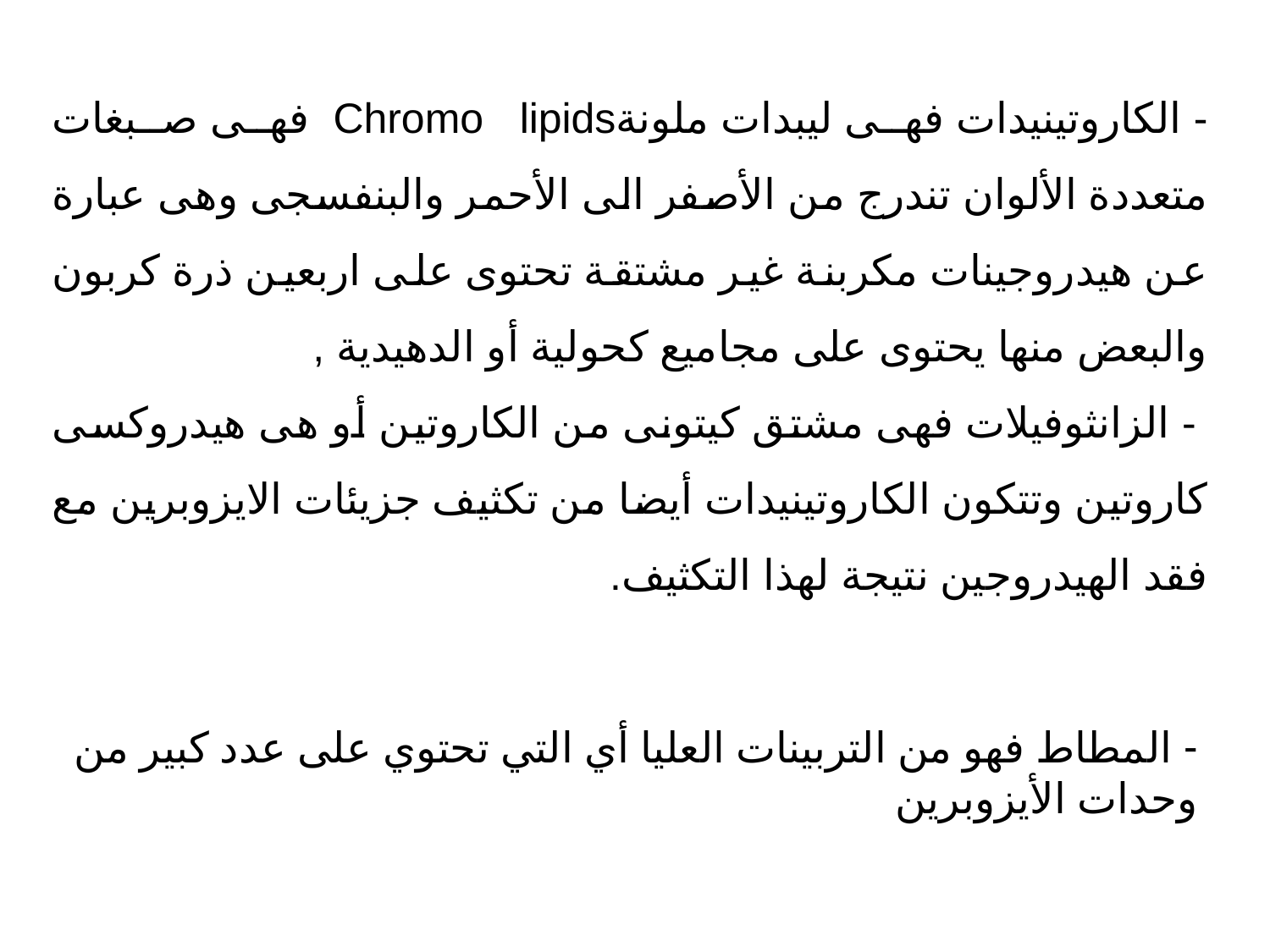

- الكاروتينيدات فهى ليبدات ملونةChromo lipids  فهى صبغات متعددة الألوان تندرج من الأصفر الى الأحمر والبنفسجى وهى عبارة عن هيدروجينات مكربنة غير مشتقة تحتوى على اربعين ذرة كربون والبعض منها يحتوى على مجاميع كحولية أو الدهيدية ,
 - الزانثوفيلات فهى مشتق كيتونى من الكاروتين أو هى هيدروكسى كاروتين وتتكون الكاروتينيدات أيضا من تكثيف جزيئات الايزوبرين مع فقد الهيدروجين نتيجة لهذا التكثيف.
- المطاط فهو من التربينات العليا أي التي تحتوي على عدد كبير من وحدات الأيزوبرين